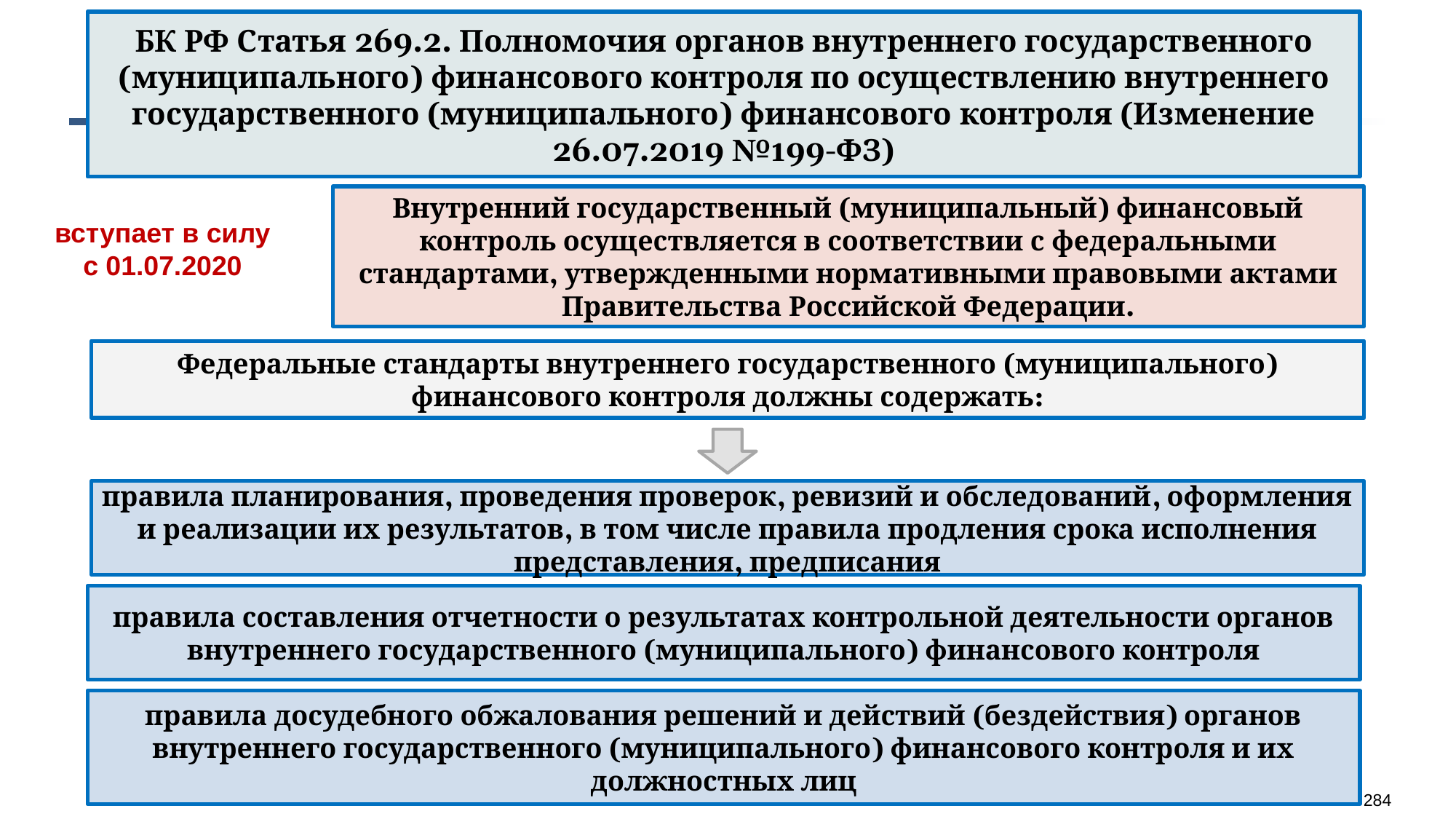

БК РФ Статья 269.2. Полномочия органов внутреннего государственного (муниципального) финансового контроля по осуществлению внутреннего государственного (муниципального) финансового контроля (Изменение 26.07.2019 №199-ФЗ)
Внутренний государственный (муниципальный) финансовый контроль осуществляется в соответствии с федеральными стандартами, утвержденными нормативными правовыми актами Правительства Российской Федерации.
 вступает в силу
с 01.07.2020
Федеральные стандарты внутреннего государственного (муниципального) финансового контроля должны содержать:

правила планирования, проведения проверок, ревизий и обследований, оформления и реализации их результатов, в том числе правила продления срока исполнения представления, предписания
правила составления отчетности о результатах контрольной деятельности органов внутреннего государственного (муниципального) финансового контроля
правила досудебного обжалования решений и действий (бездействия) органов внутреннего государственного (муниципального) финансового контроля и их должностных лиц